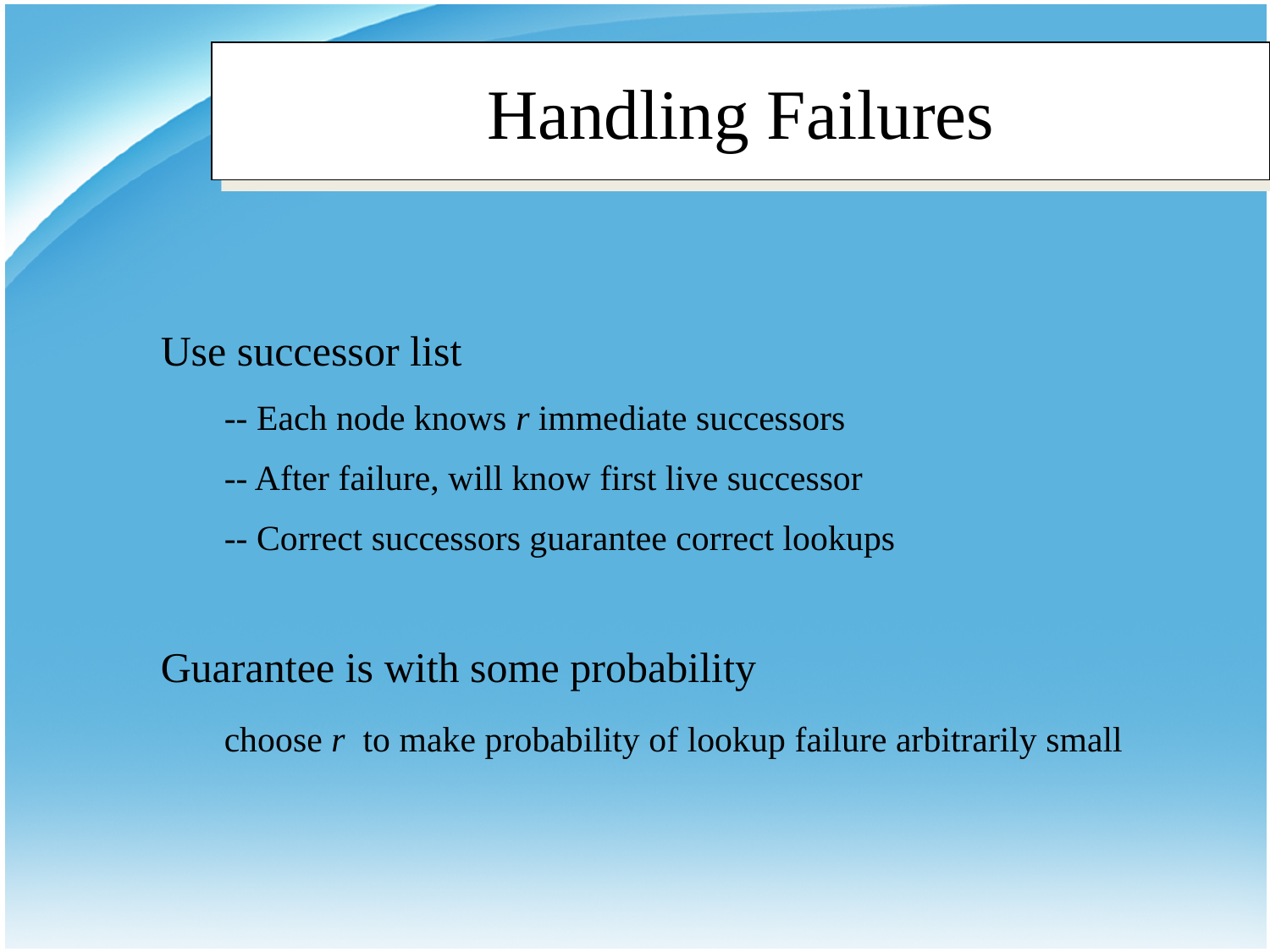

Handling Failures
Use successor list
-- Each node knows r immediate successors
-- After failure, will know first live successor
-- Correct successors guarantee correct lookups

Guarantee is with some probability
choose r  to make probability of lookup failure arbitrarily small